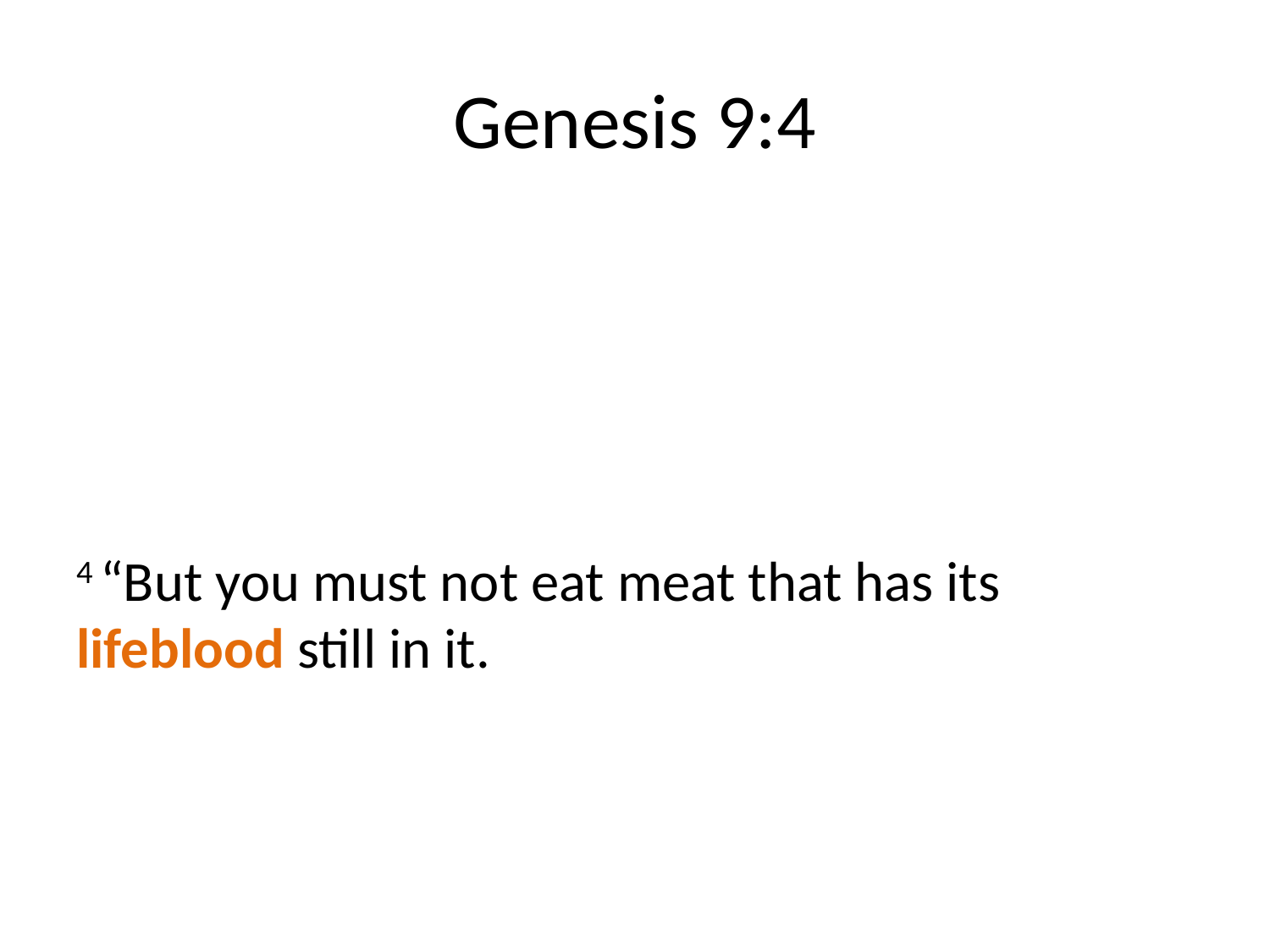

# Genesis 9:4

4 “But you must not eat meat that has its lifeblood still in it.